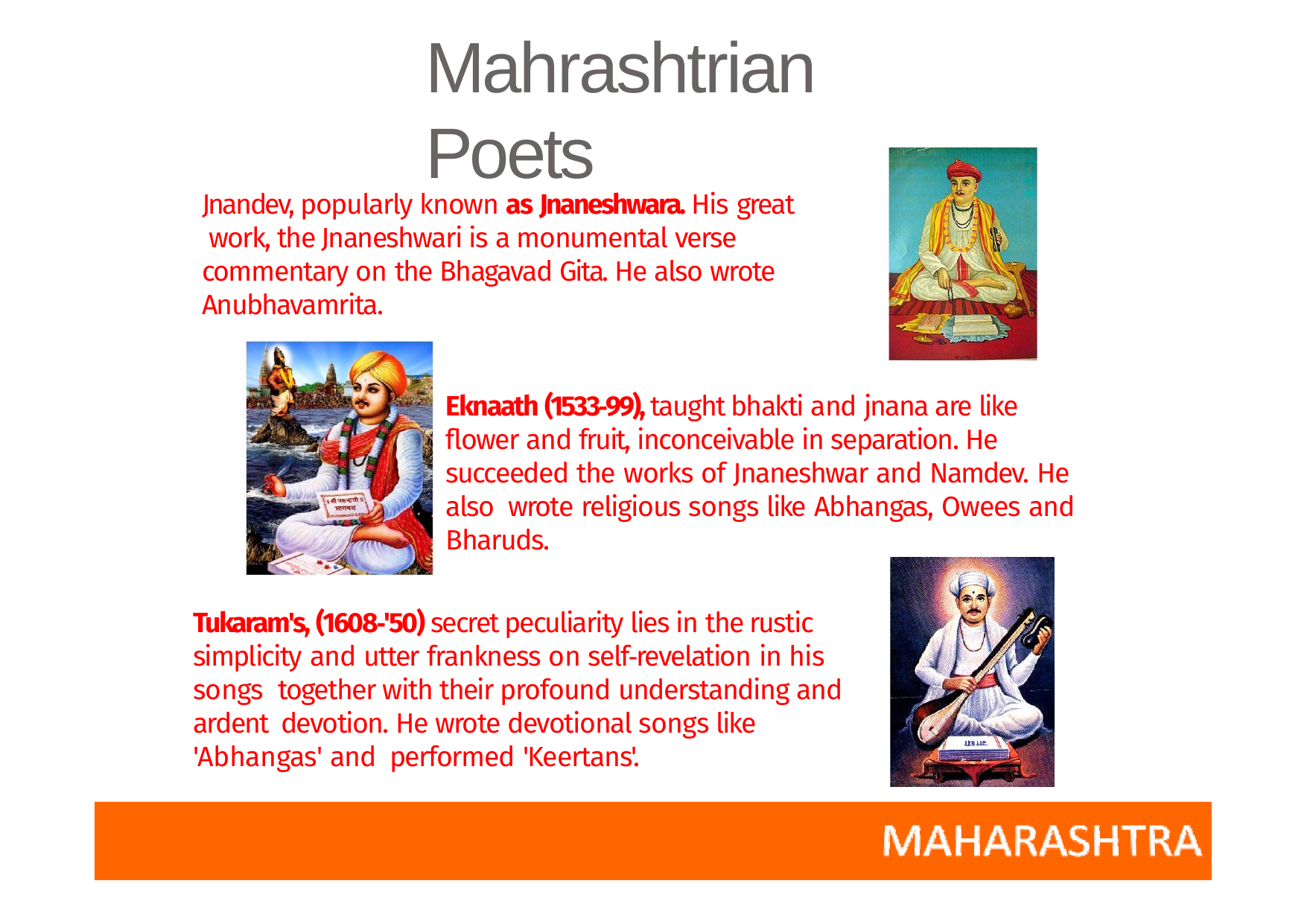

# Mahrashtrian Poets

Jnandev, popularly known as Jnaneshwara. His great  work, the Jnaneshwari is a monumental verse  commentary on the Bhagavad Gita. He also wrote  Anubhavamrita.

Eknaath (1533‐99), taught bhakti and jnana are like  flower and fruit, inconceivable in separation. He  succeeded the works of Jnaneshwar and Namdev. He also  wrote religious songs like Abhangas, Owees and Bharuds.

Tukaram's, (1608‐'50) secret peculiarity lies in the rustic  simplicity and utter frankness on self‐revelation in his songs  together with their profound understanding and ardent  devotion. He wrote devotional songs like 'Abhangas' and  performed 'Keertans'.

Dainik Bhaskar Group